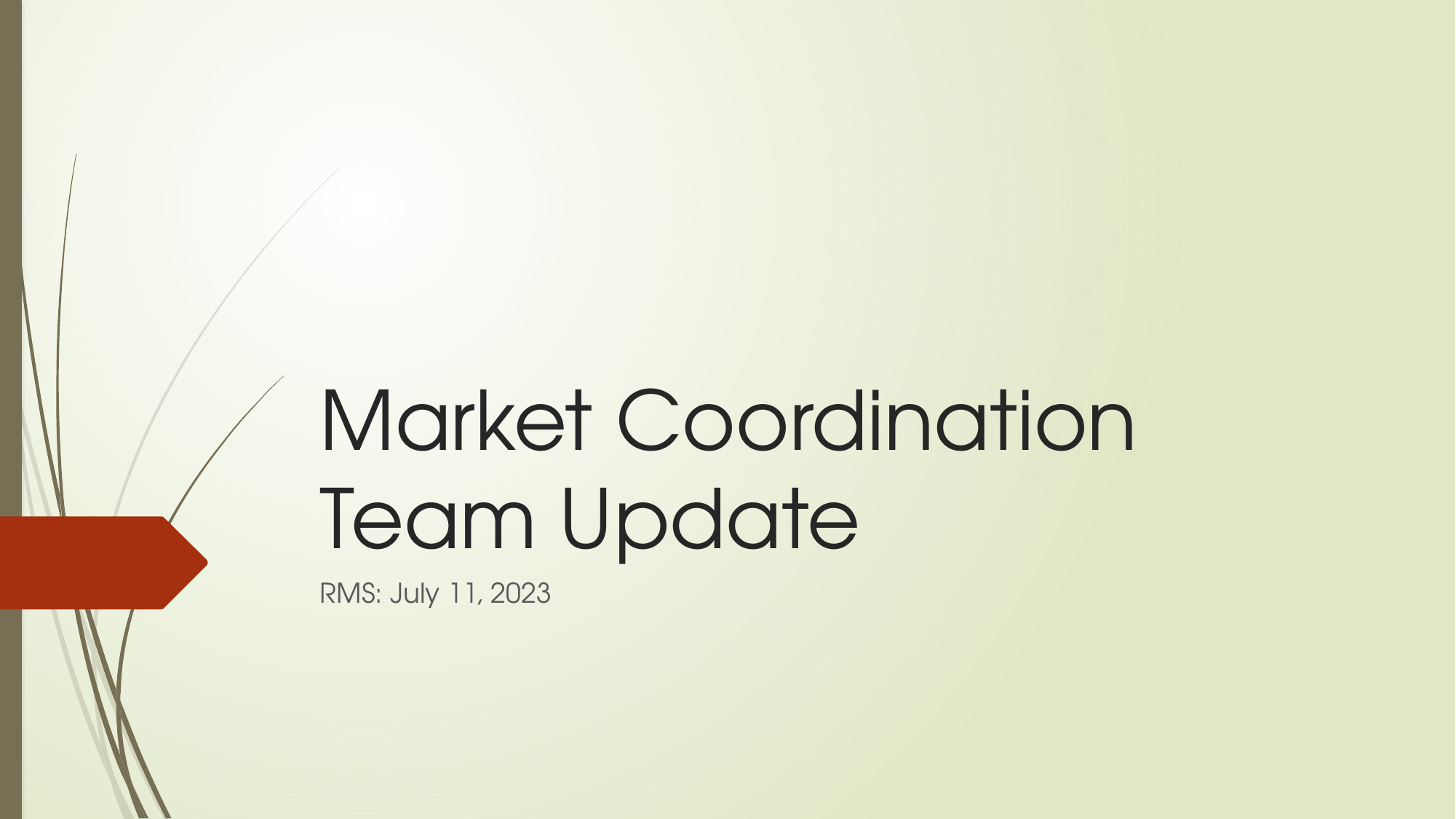

# Market Coordination Team Update
RMS: July 11, 2023